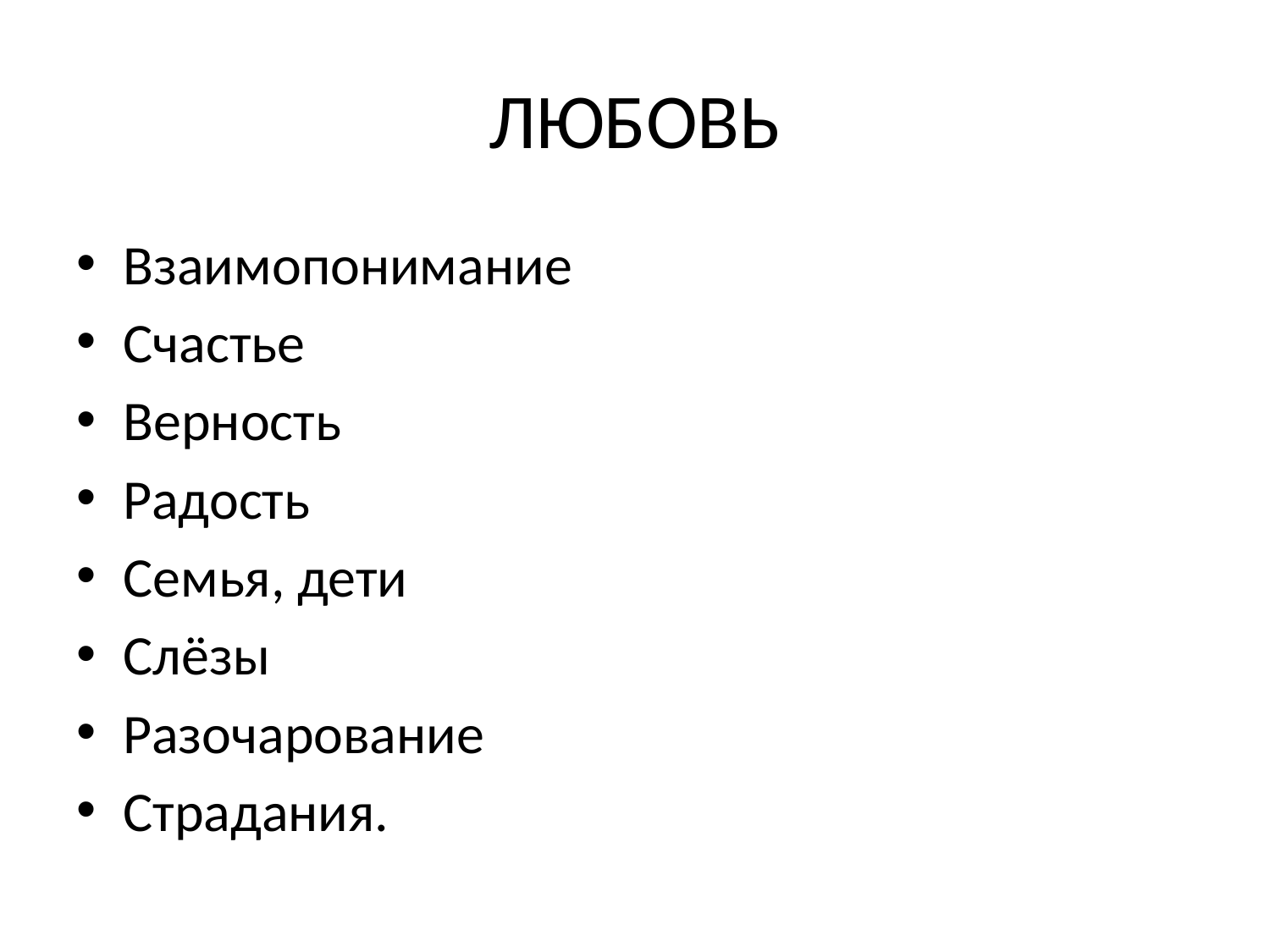

# ЛЮБОВЬ
Взаимопонимание
Счастье
Верность
Радость
Семья, дети
Слёзы
Разочарование
Страдания.